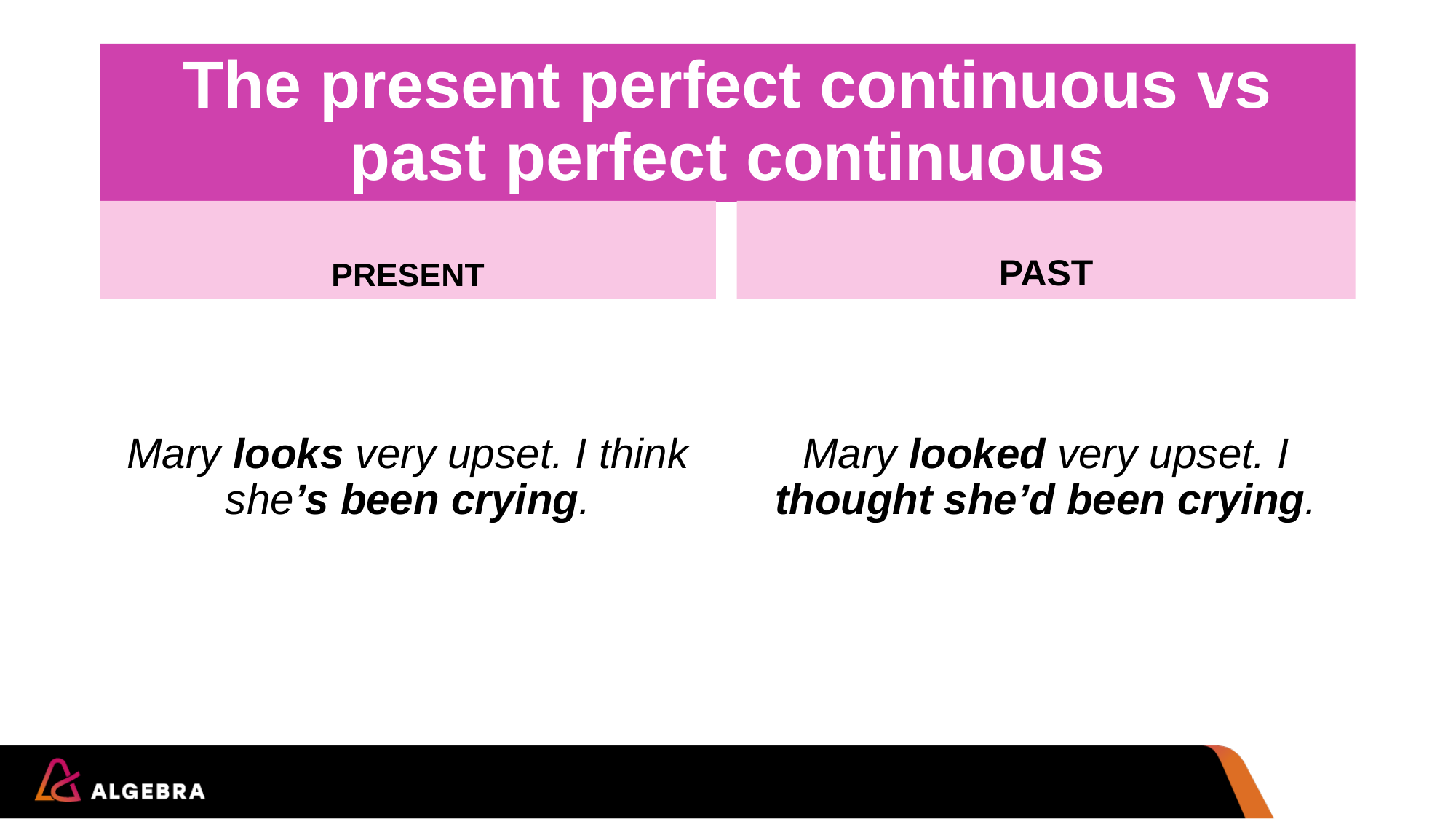

# The present perfect continuous vs past perfect continuous

PRESENT
PAST

Mary looks very upset. I think she’s been crying.

Mary looked very upset. I thought she’d been crying.